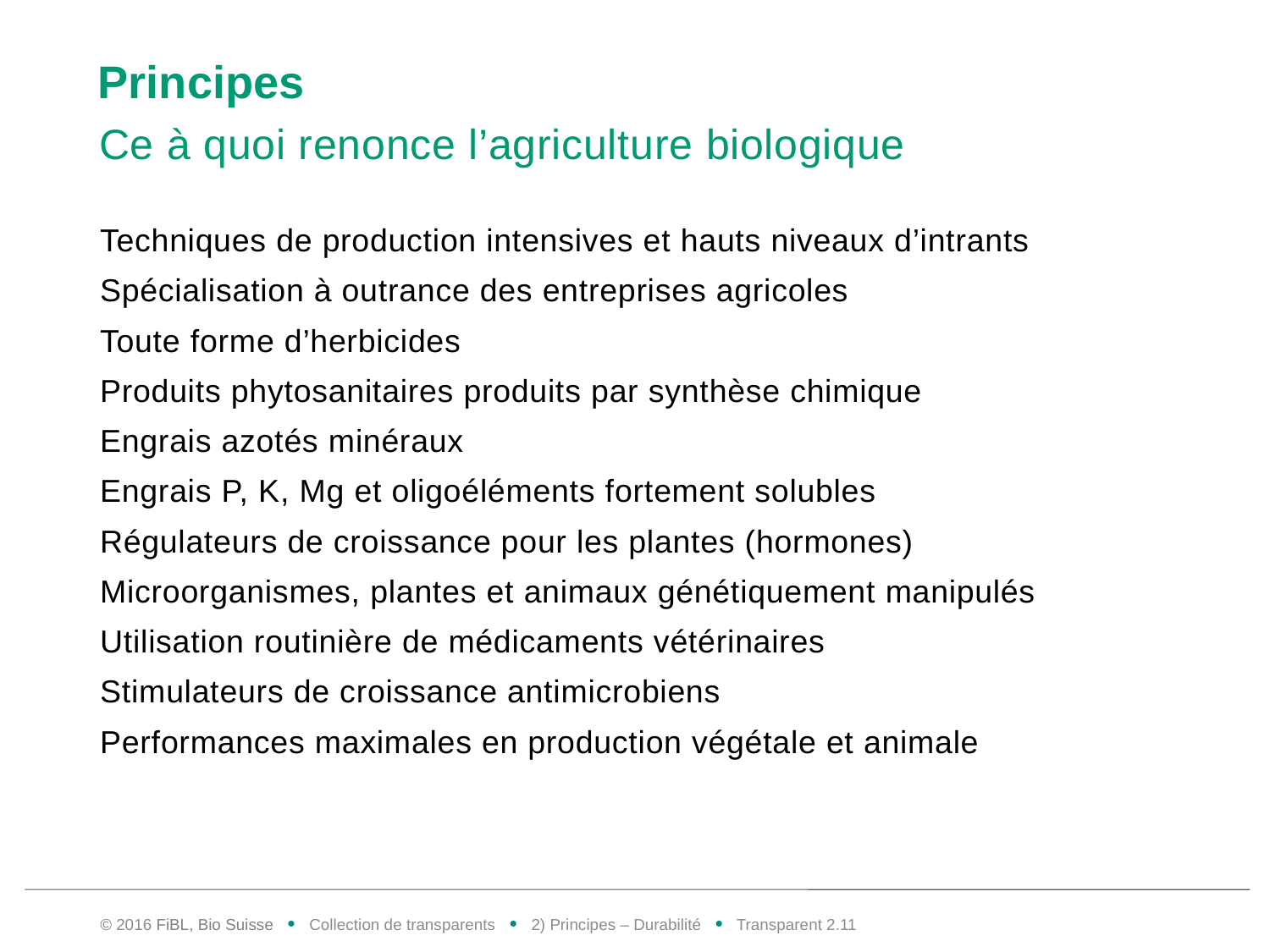

# Principes
Ce à quoi renonce l’agriculture biologique
Techniques de production intensives et hauts niveaux d’intrants
Spécialisation à outrance des entreprises agricoles
Toute forme d’herbicides
Produits phytosanitaires produits par synthèse chimique
Engrais azotés minéraux
Engrais P, K, Mg et oligoéléments fortement solubles
Régulateurs de croissance pour les plantes (hormones)
Microorganismes, plantes et animaux génétiquement manipulés
Utilisation routinière de médicaments vétérinaires
Stimulateurs de croissance antimicrobiens
Performances maximales en production végétale et animale

© 2016 FiBL, Bio Suisse   •   Collection de transparents   •   2) Principes – Durabilité   •   Transparent 2.11